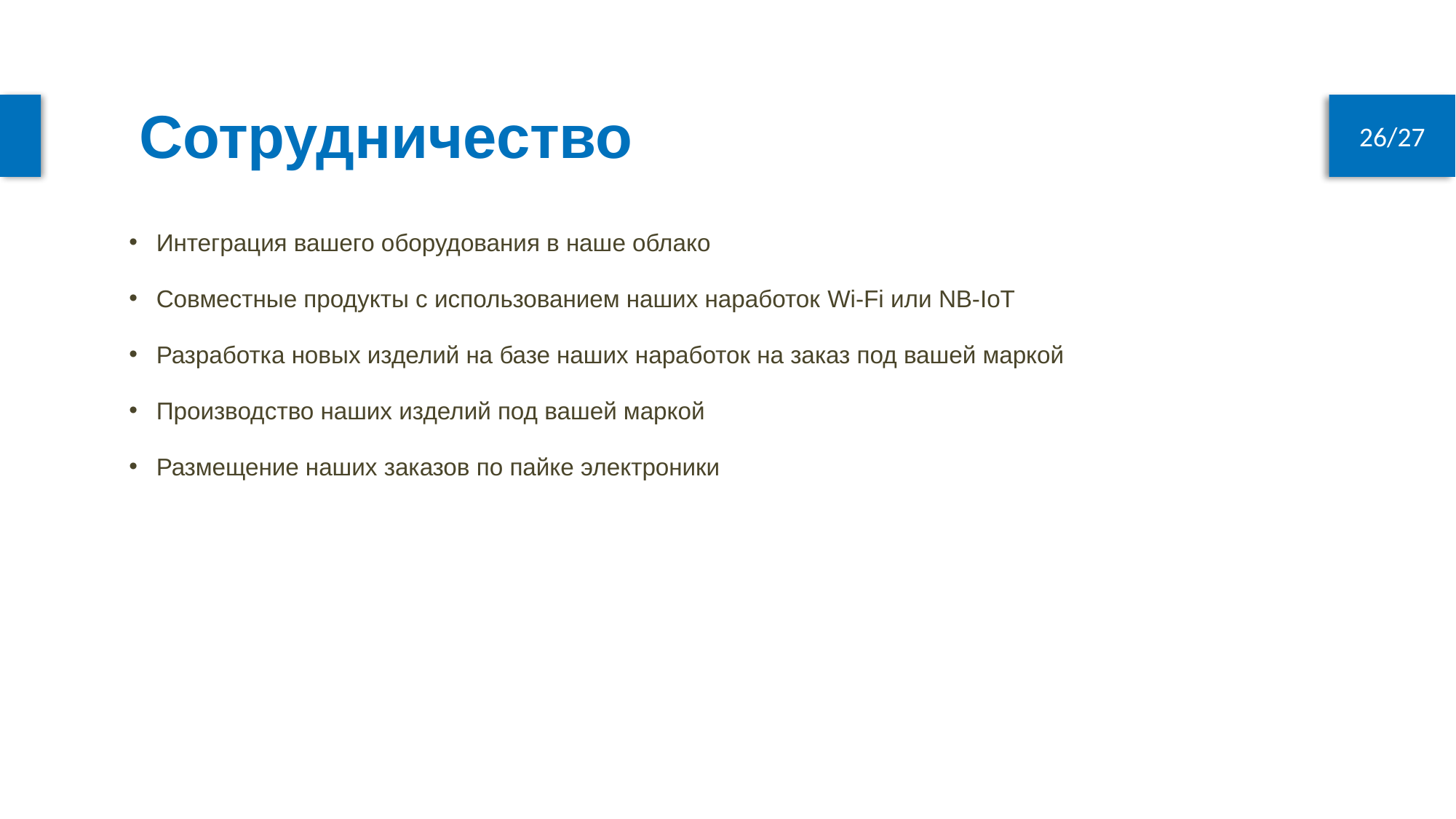

Сотрудничество
Интеграция вашего оборудования в наше облако
Совместные продукты с использованием наших наработок Wi-Fi или NB-IoT
Разработка новых изделий на базе наших наработок на заказ под вашей маркой
Производство наших изделий под вашей маркой
Размещение наших заказов по пайке электроники